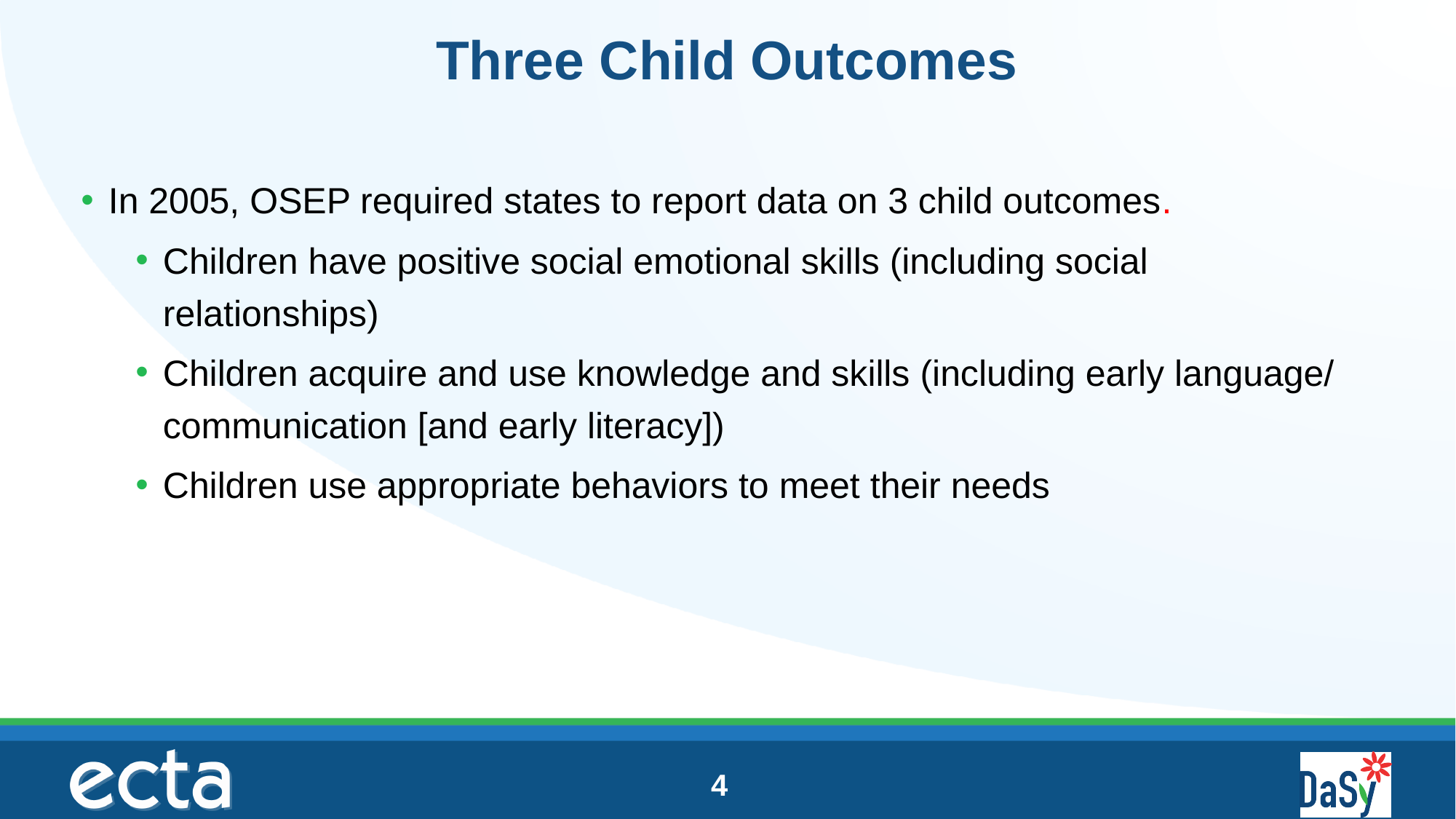

# Three Child Outcomes
In 2005, OSEP required states to report data on 3 child outcomes.
Children have positive social emotional skills (including social relationships)
Children acquire and use knowledge and skills (including early language/ communication [and early literacy])
Children use appropriate behaviors to meet their needs
4